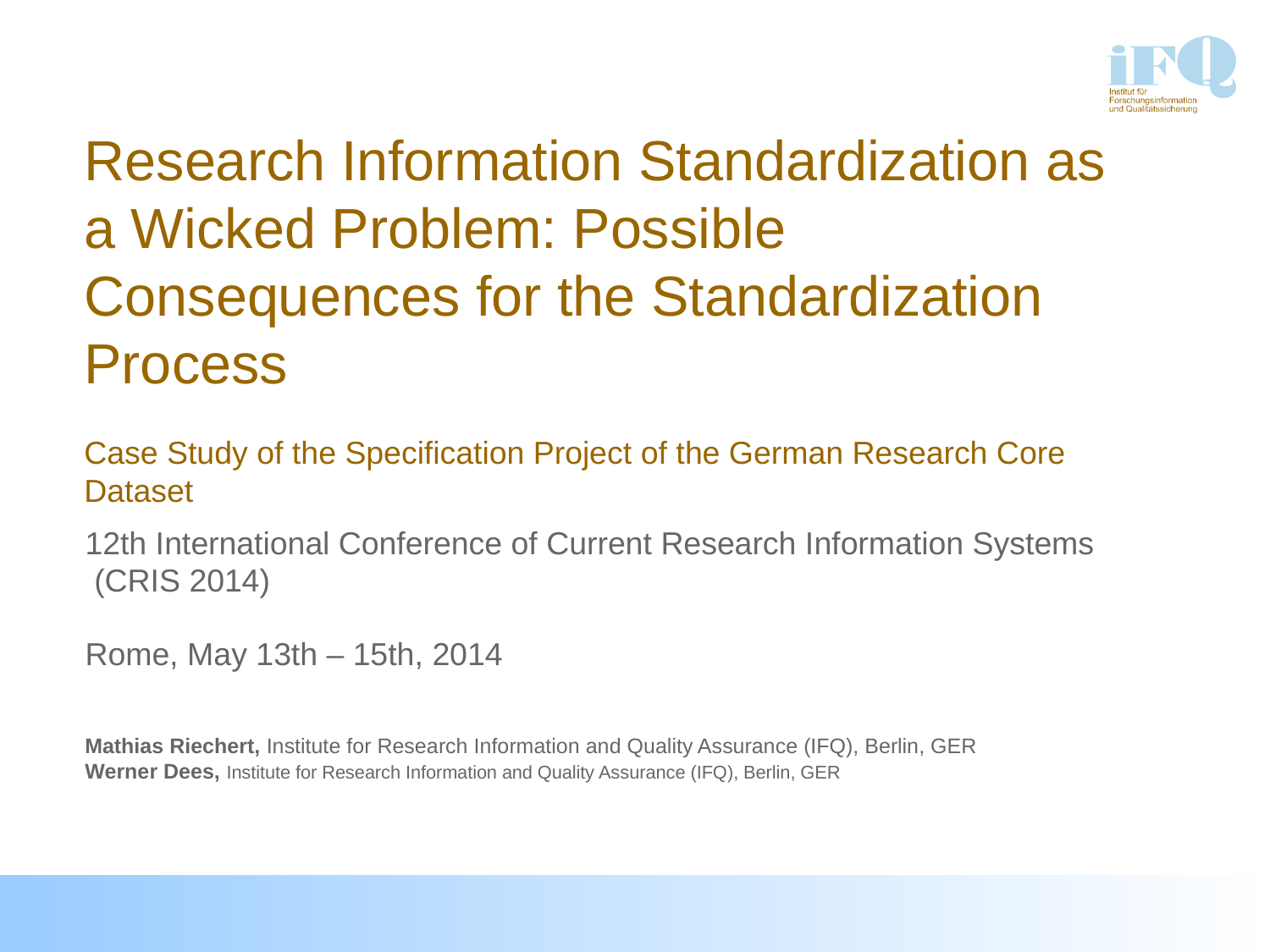

# Research Information Standardization as a Wicked Problem: Possible Consequences for the Standardization Process Case Study of the Specification Project of the German Research Core Dataset
12th International Conference of Current Research Information Systems
 (CRIS 2014)

Rome, May 13th – 15th, 2014
Mathias Riechert, Institute for Research Information and Quality Assurance (IFQ), Berlin, GER
Werner Dees, Institute for Research Information and Quality Assurance (IFQ), Berlin, GER